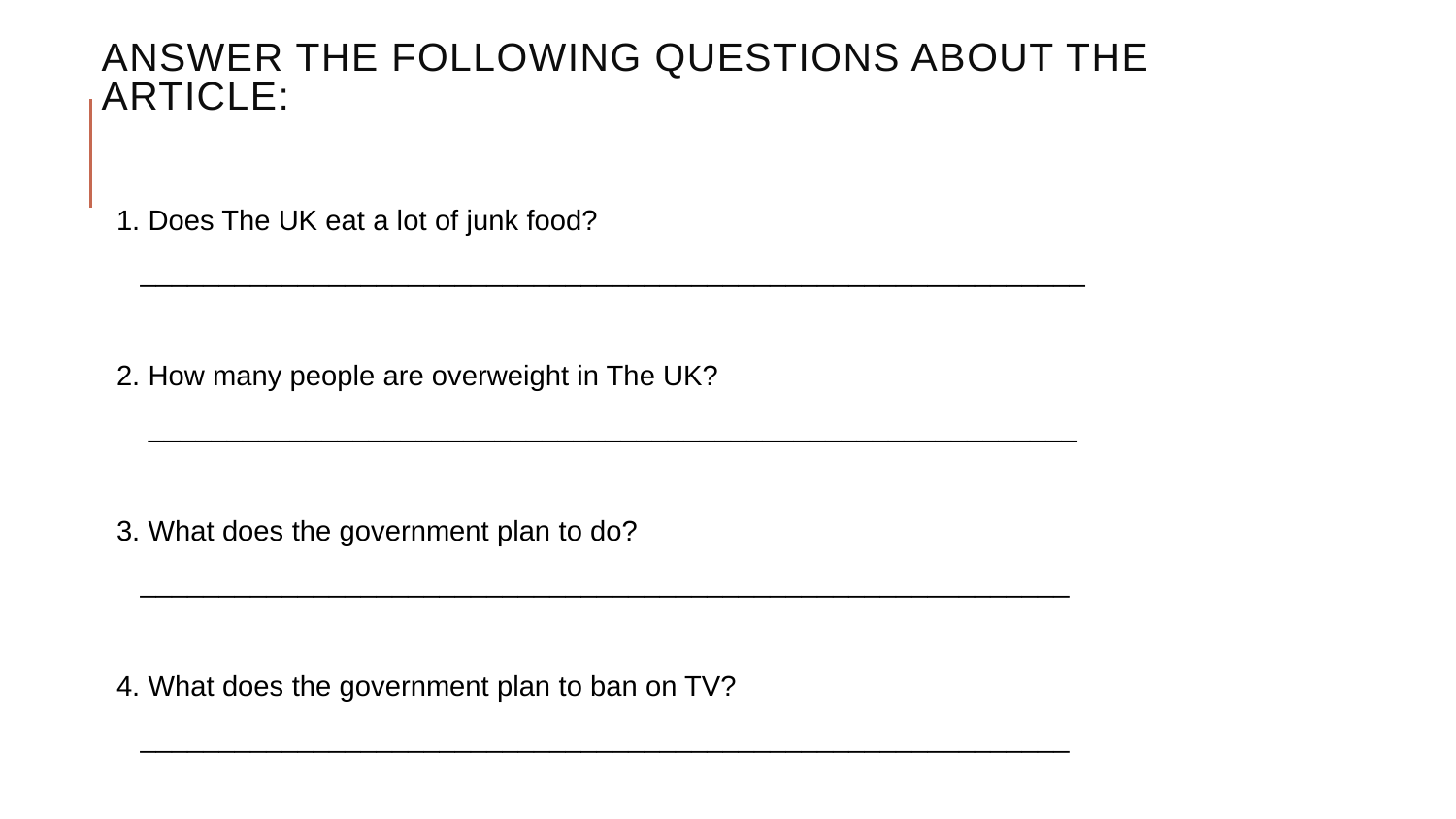

# Answer the following questions about the article:

1. Does The UK eat a lot of junk food?
   ____________________________________________________________

2. How many people are overweight in The UK?
    ___________________________________________________________

3. What does the government plan to do?
   ___________________________________________________________

4. What does the government plan to ban on TV?
   ___________________________________________________________

5. How much money does the government spend a year?
   ___________________________________________________________